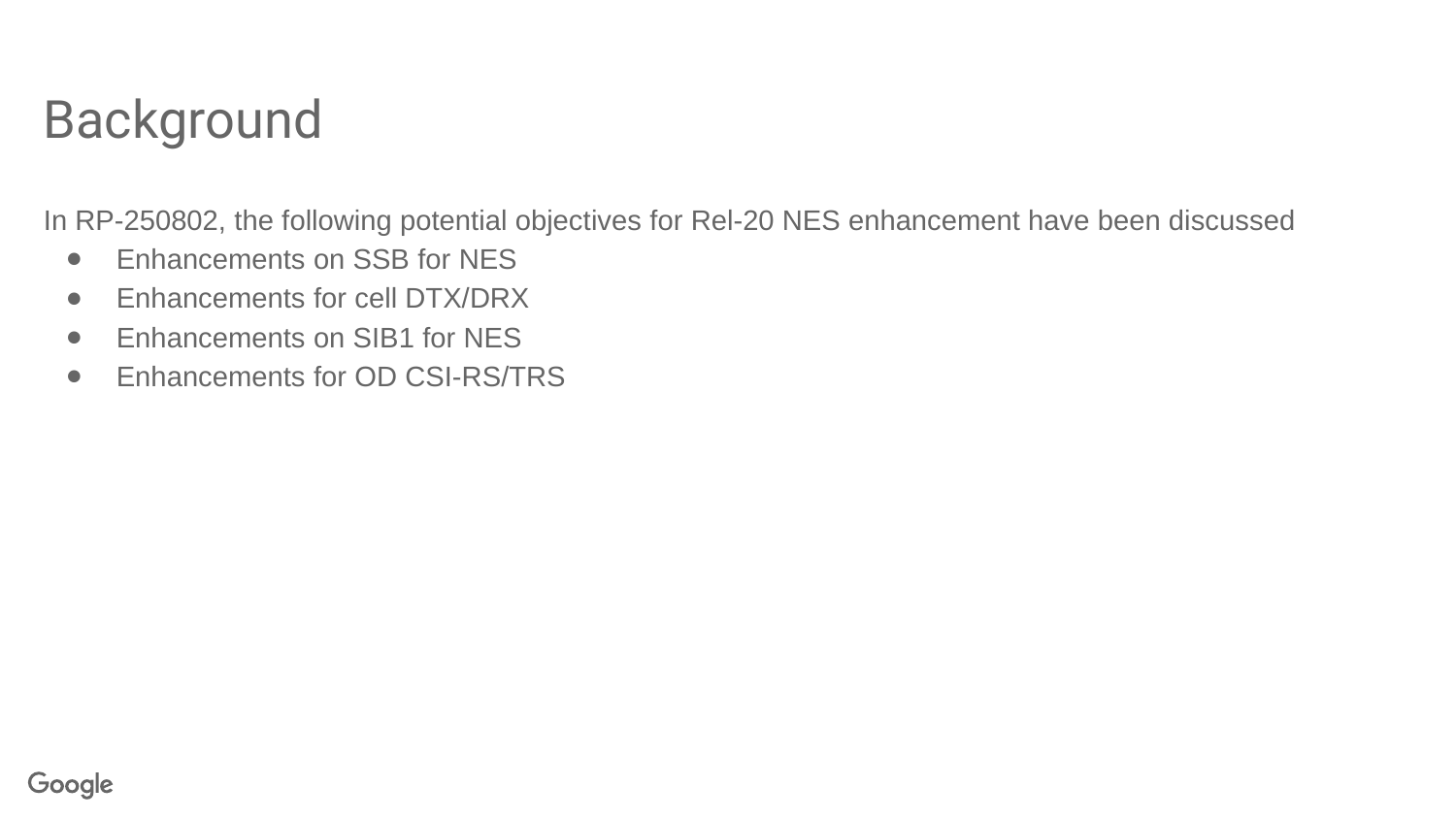

# Background
In RP-250802, the following potential objectives for Rel-20 NES enhancement have been discussed
Enhancements on SSB for NES
Enhancements for cell DTX/DRX
Enhancements on SIB1 for NES
Enhancements for OD CSI-RS/TRS